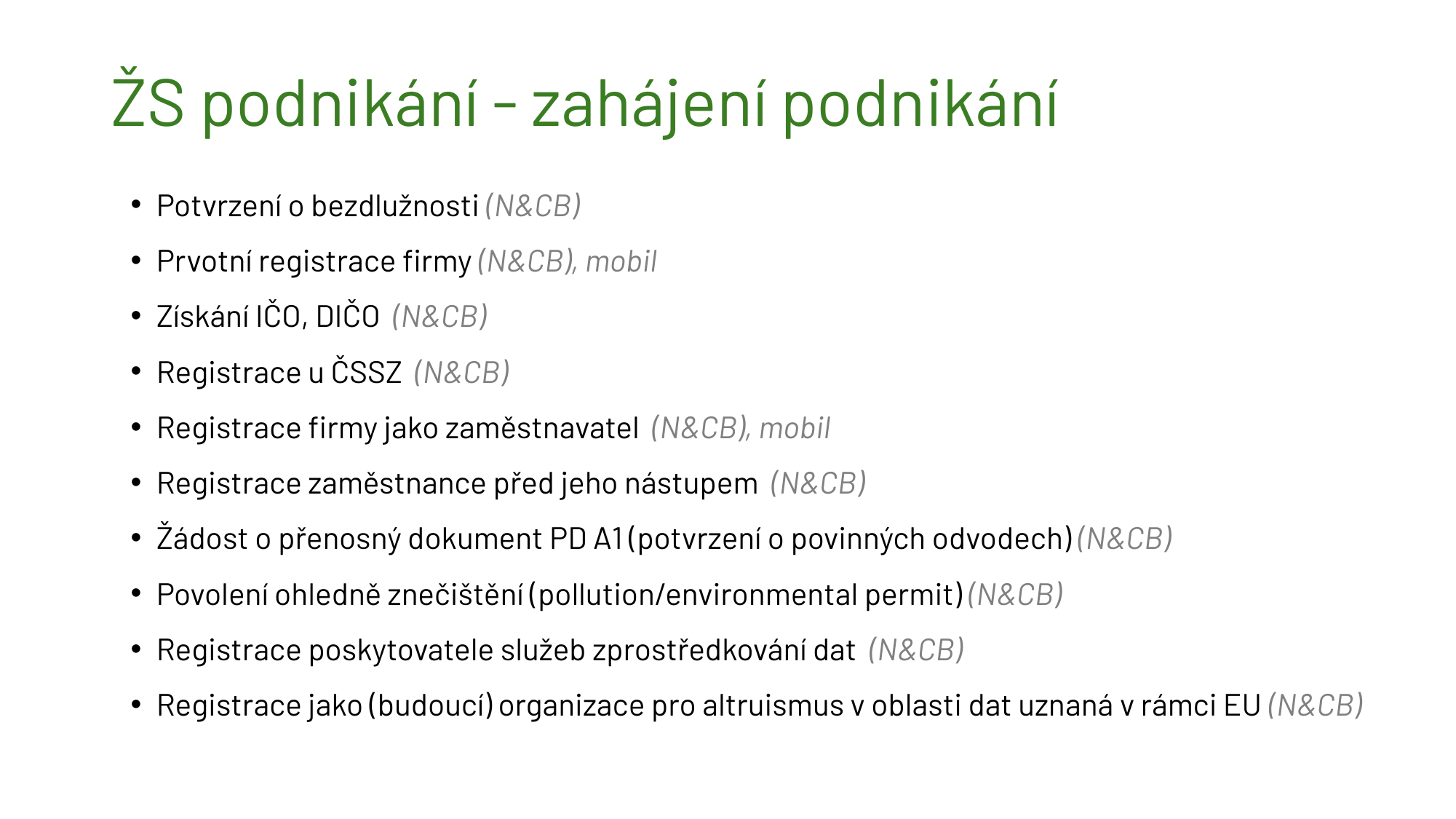

# ŽS podnikání - zahájení podnikání
Potvrzení o bezdlužnosti (N&CB)
Prvotní registrace firmy (N&CB), mobil
Získání IČO, DIČO  (N&CB)
Registrace u ČSSZ  (N&CB)
Registrace firmy jako zaměstnavatel  (N&CB), mobil
Registrace zaměstnance před jeho nástupem  (N&CB)
Žádost o přenosný dokument PD A1 (potvrzení o povinných odvodech) (N&CB)
Povolení ohledně znečištění (pollution/environmental permit) (N&CB)
Registrace poskytovatele služeb zprostředkování dat  (N&CB)
Registrace jako (budoucí) organizace pro altruismus v oblasti dat uznaná v rámci EU (N&CB)